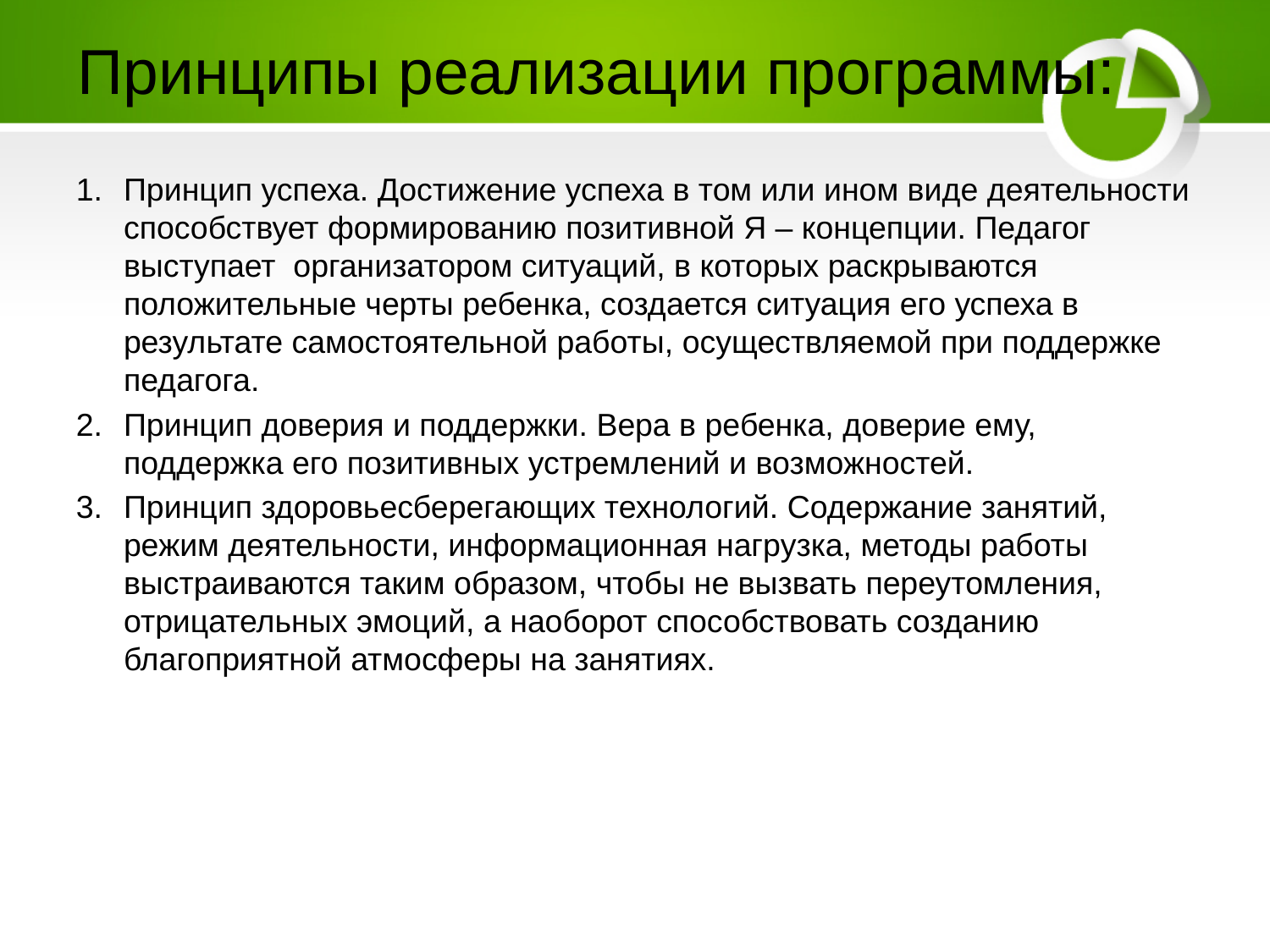

# Принципы реализации программы:
Принцип успеха. Достижение успеха в том или ином виде деятельности способствует формированию позитивной Я – концепции. Педагог выступает  организатором ситуаций, в которых раскрываются положительные черты ребенка, создается ситуация его успеха в результате самостоятельной работы, осуществляемой при поддержке педагога.
Принцип доверия и поддержки. Вера в ребенка, доверие ему, поддержка его позитивных устремлений и возможностей.
Принцип здоровьесберегающих технологий. Содержание занятий, режим деятельности, информационная нагрузка, методы работы выстраиваются таким образом, чтобы не вызвать переутомления, отрицательных эмоций, а наоборот способствовать созданию благоприятной атмосферы на занятиях.